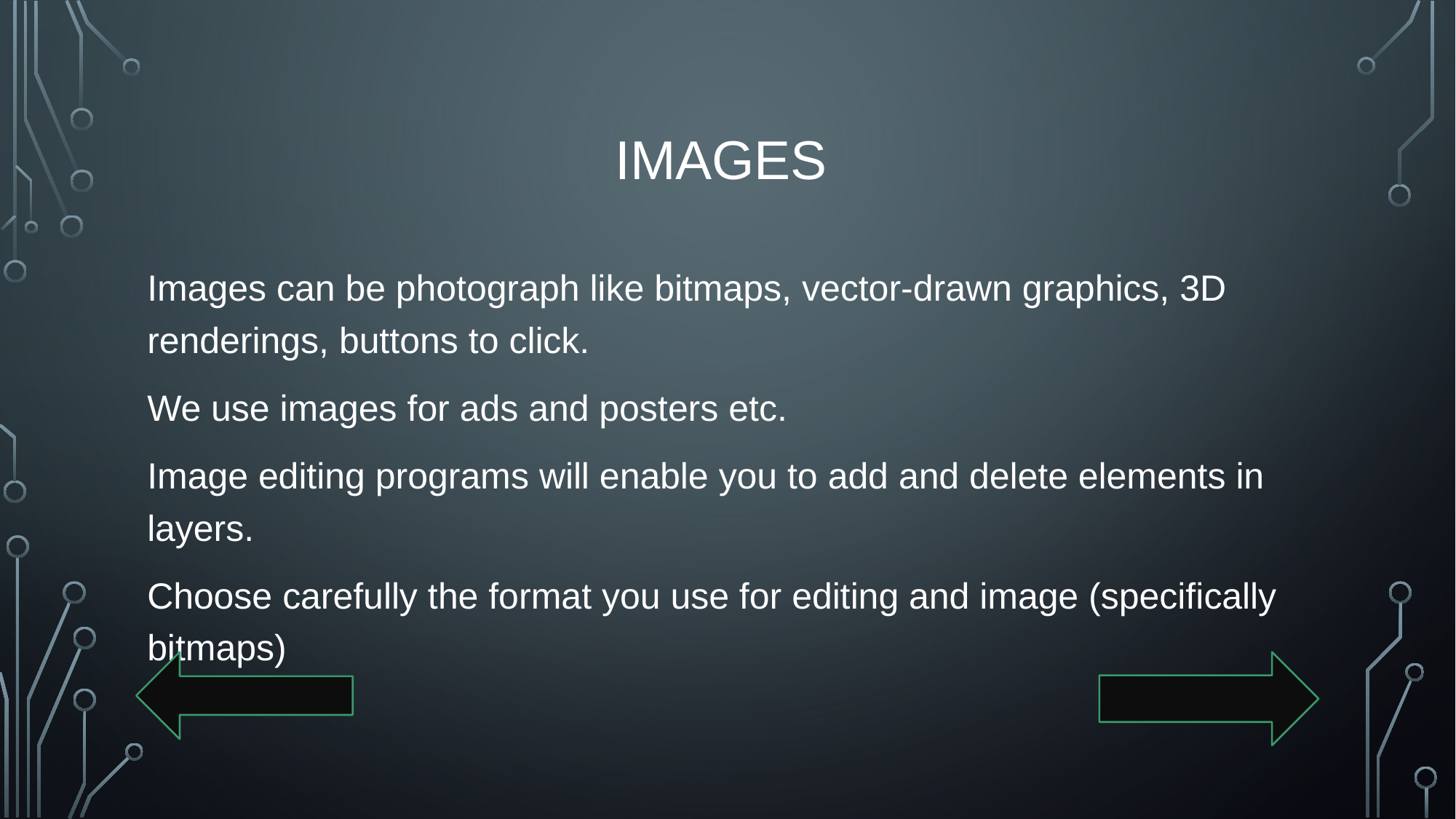

# Images
Images can be photograph like bitmaps, vector-drawn graphics, 3D renderings, buttons to click.
We use images for ads and posters etc.
Image editing programs will enable you to add and delete elements in layers.
Choose carefully the format you use for editing and image (specifically bitmaps)